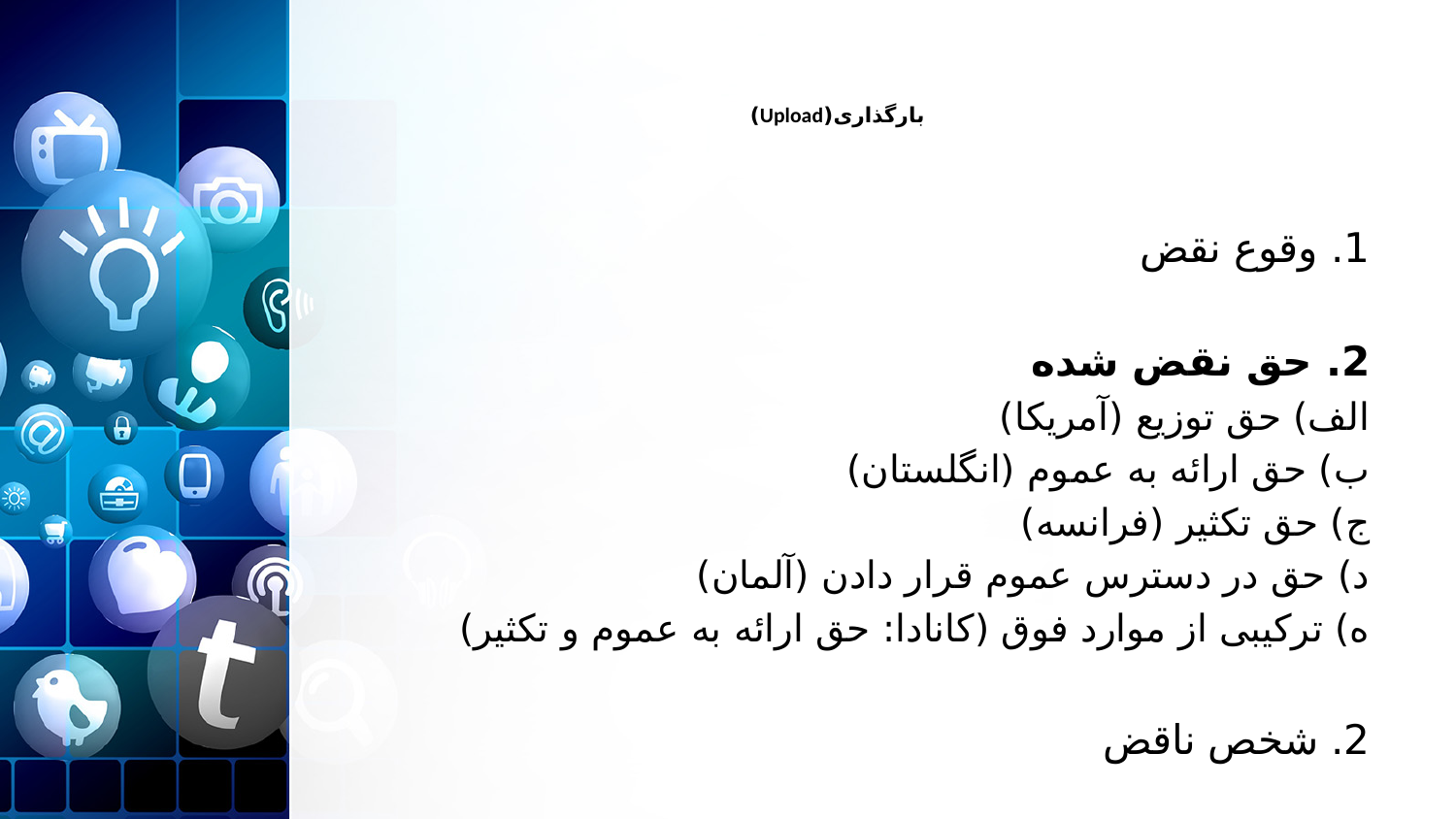

# بارگذاری(Upload)
1. وقوع نقض

2. حق نقض شده
الف) حق توزیع (آمریکا)
ب) حق ارائه به عموم (انگلستان)
ج) حق تکثیر (فرانسه)
د) حق در دسترس عموم قرار دادن (آلمان)
ه) ترکیبی از موارد فوق (کانادا: حق ارائه به عموم و تکثیر)

2. شخص ناقض